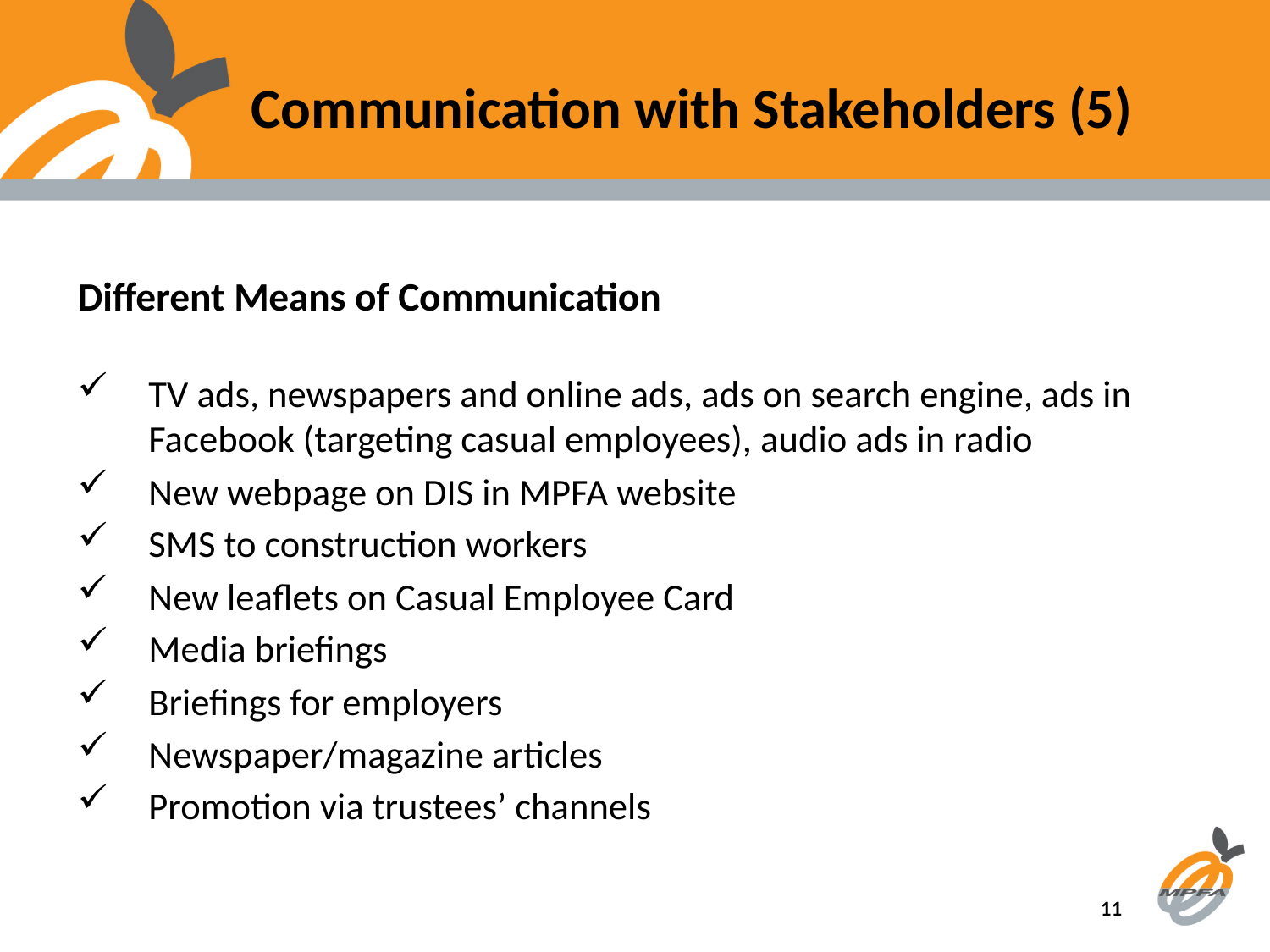

Communication with Stakeholders (5)

Different Means of Communication

TV ads, newspapers and online ads, ads on search engine, ads in Facebook (targeting casual employees), audio ads in radio
New webpage on DIS in MPFA website
SMS to construction workers
New leaflets on Casual Employee Card
Media briefings
Briefings for employers
Newspaper/magazine articles
Promotion via trustees’ channels

11